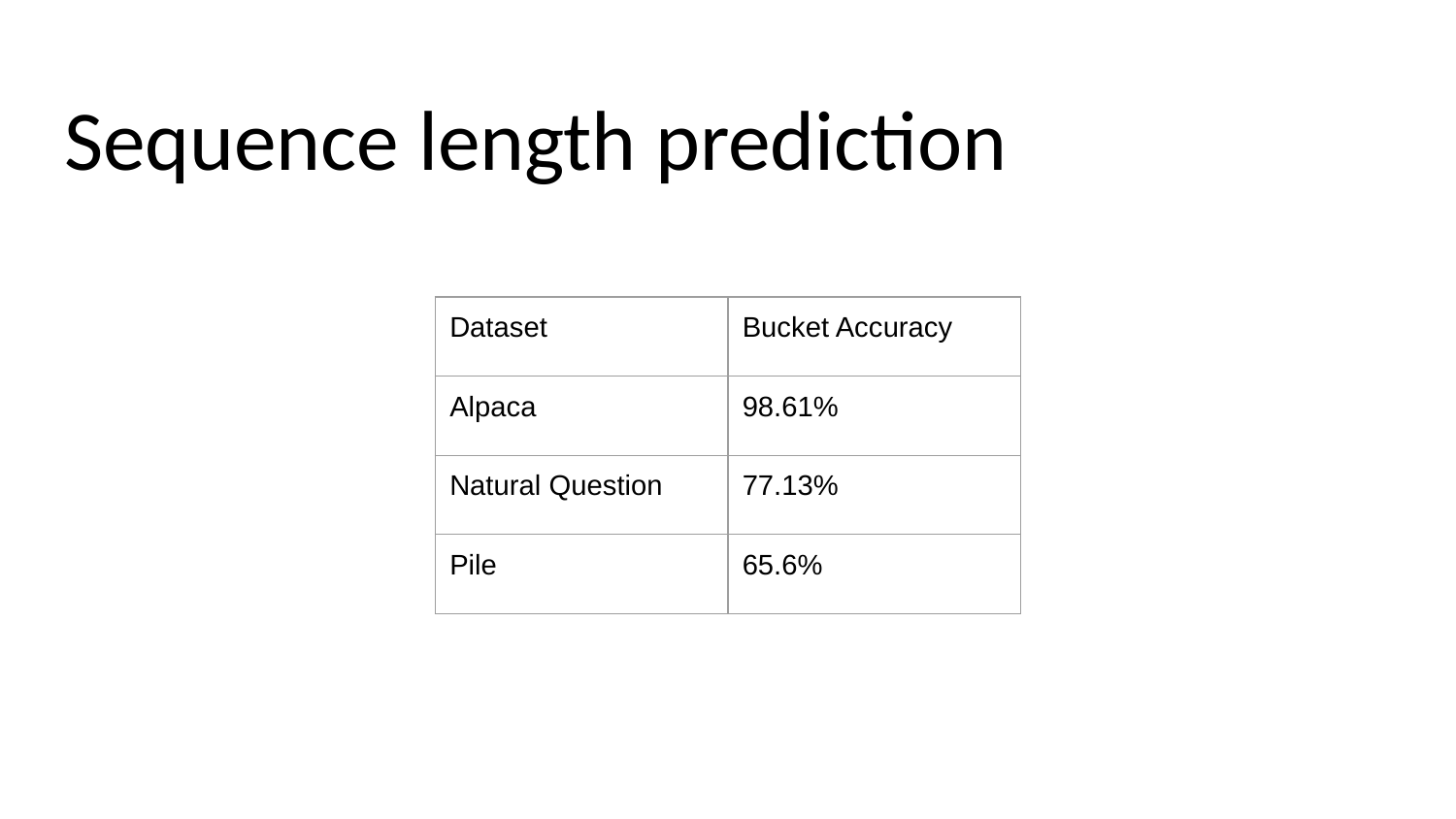

# Sequence length prediction

| Dataset | Bucket Accuracy |
| --- | --- |
| Alpaca | 98.61% |
| Natural Question | 77.13% |
| Pile | 65.6% |